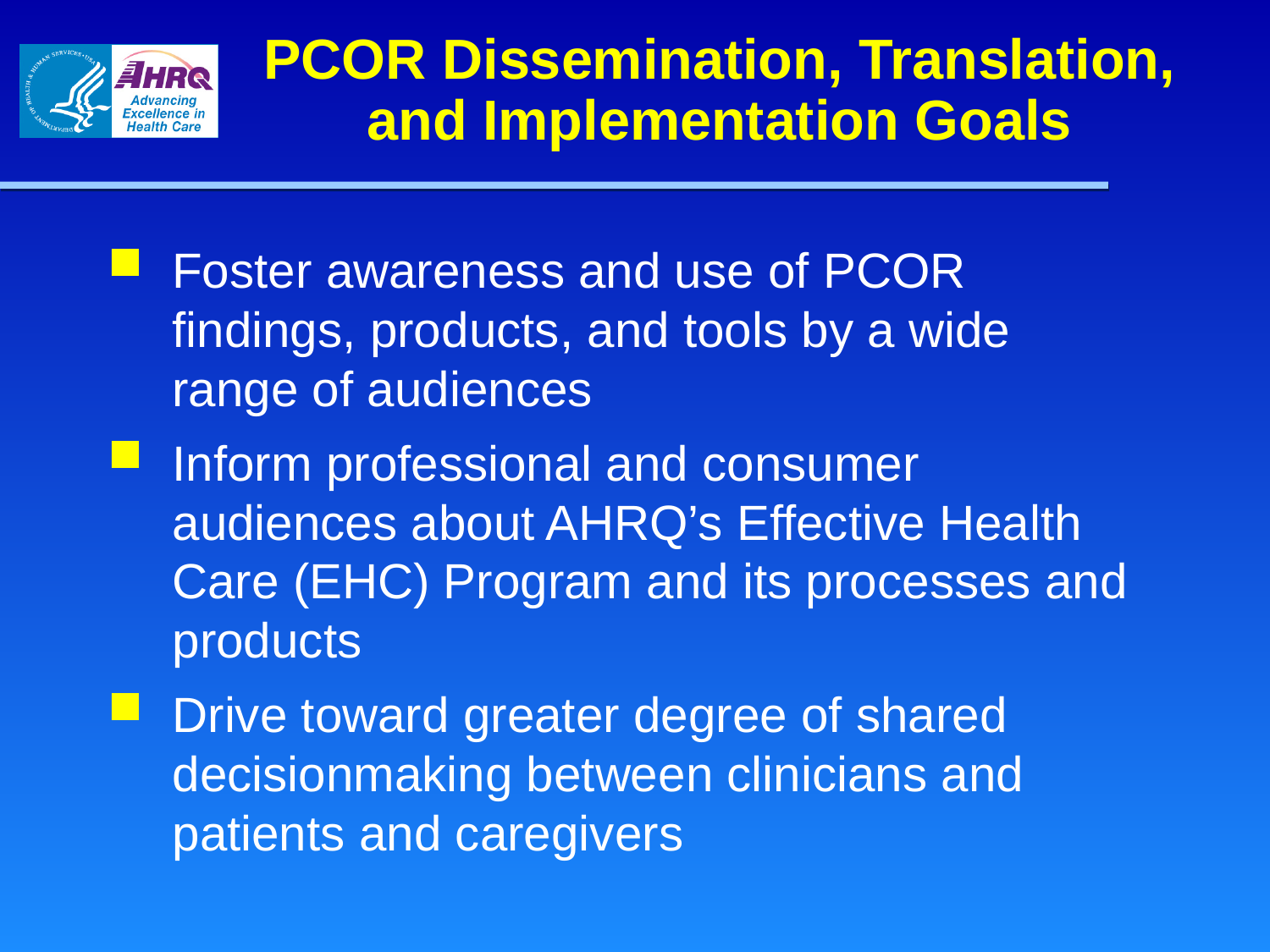

PCOR Dissemination, Translation, and Implementation Goals
Foster awareness and use of PCOR findings, products, and tools by a wide range of audiences
Inform professional and consumer audiences about AHRQ’s Effective Health Care (EHC) Program and its processes and products
Drive toward greater degree of shared decisionmaking between clinicians and patients and caregivers